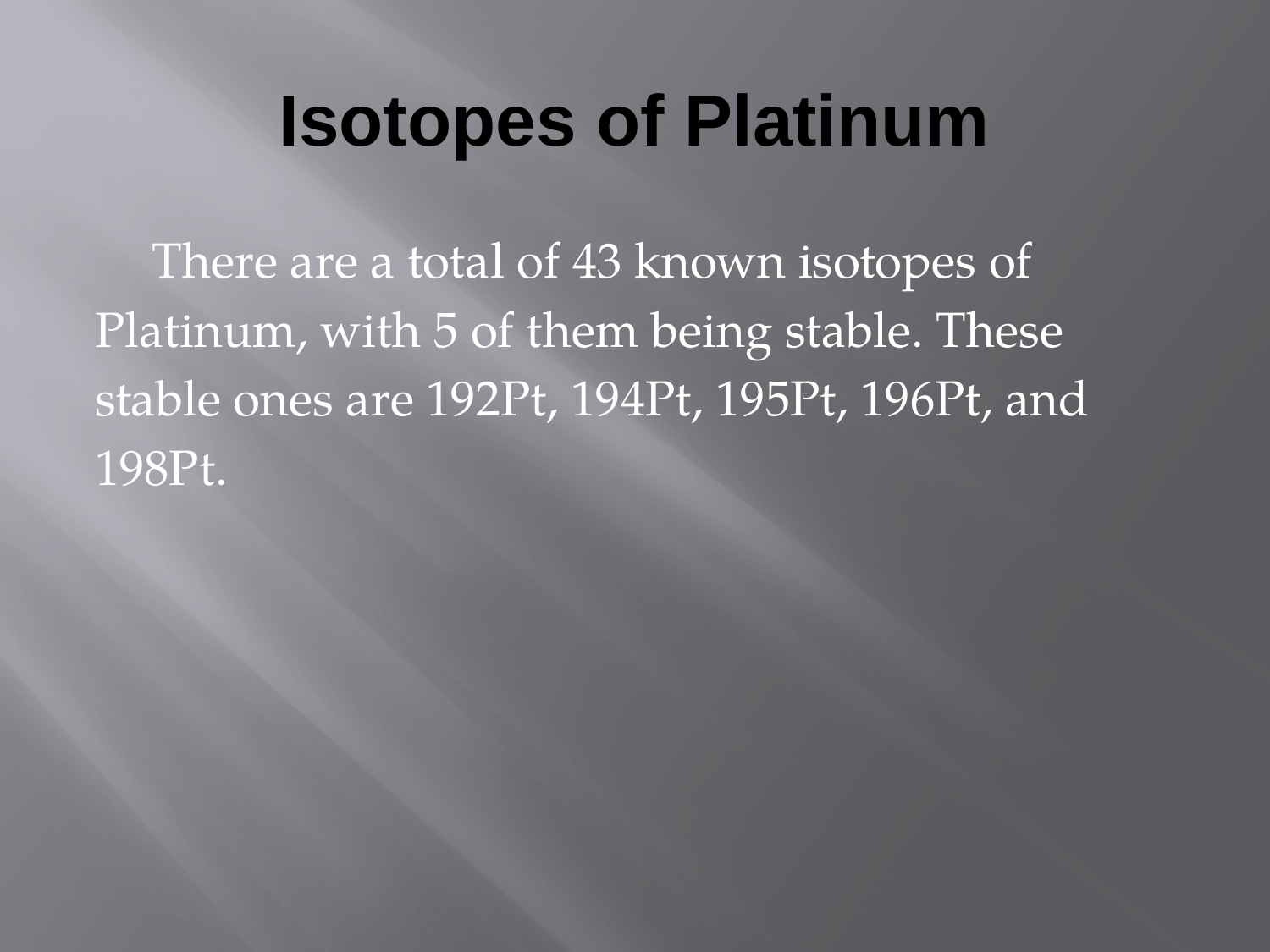

# Isotopes of Platinum
	There are a total of 43 known isotopes of
Platinum, with 5 of them being stable. These
stable ones are 192Pt, 194Pt, 195Pt, 196Pt, and
198Pt.